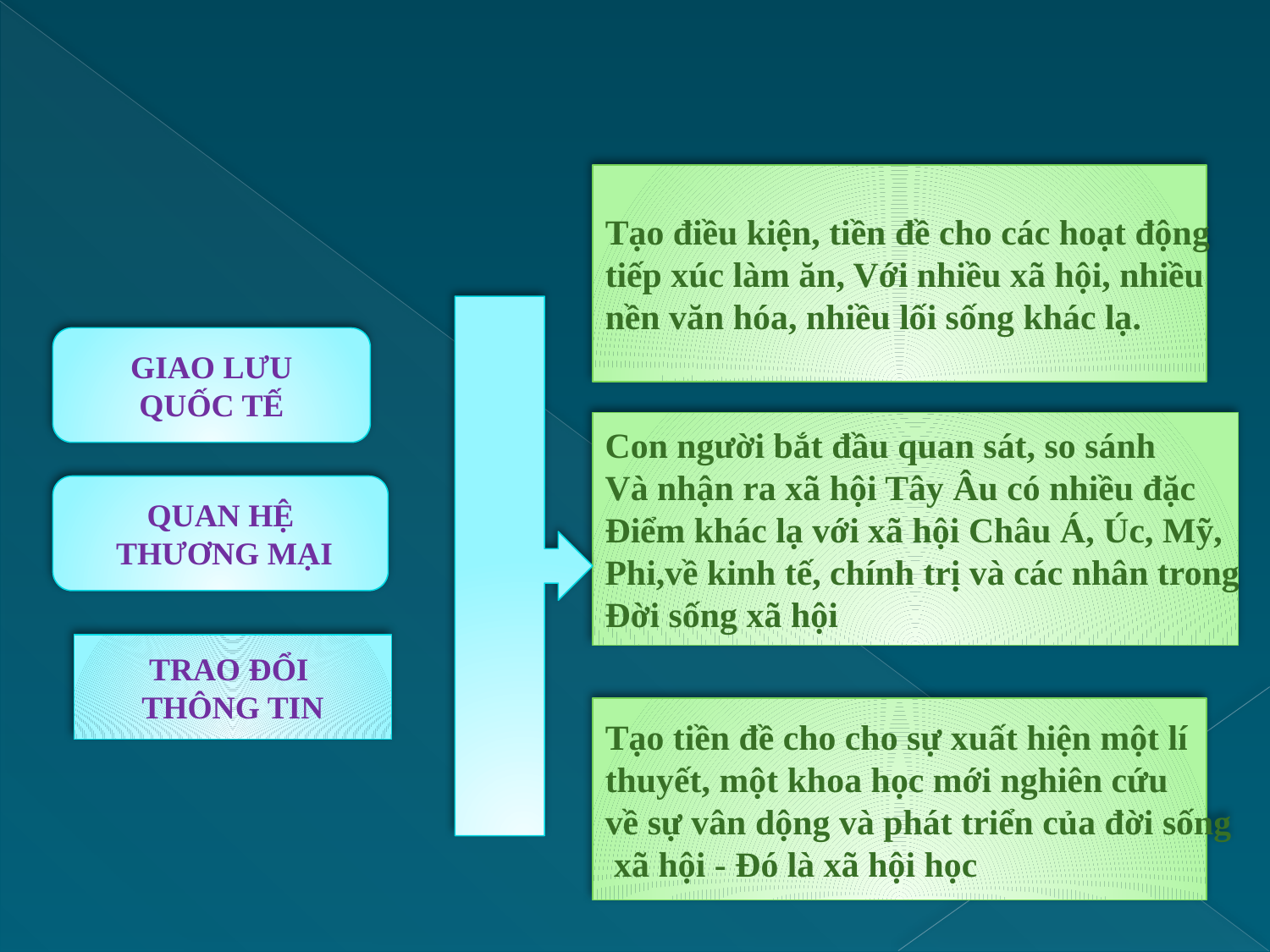

Tạo điều kiện, tiền đề cho các hoạt động
tiếp xúc làm ăn, Với nhiều xã hội, nhiều
nền văn hóa, nhiều lối sống khác lạ.

GIAO LƯU
QUỐC TẾ
Con người bắt đầu quan sát, so sánh
Và nhận ra xã hội Tây Âu có nhiều đặc
Điểm khác lạ với xã hội Châu Á, Úc, Mỹ,
Phi,về kinh tế, chính trị và các nhân trong
Đời sống xã hội
QUAN HỆ
 THƯƠNG MẠI
TRAO ĐỔI
THÔNG TIN
Tạo tiền đề cho cho sự xuất hiện một lí
thuyết, một khoa học mới nghiên cứu
về sự vân dộng và phát triển của đời sống
 xã hội - Đó là xã hội học